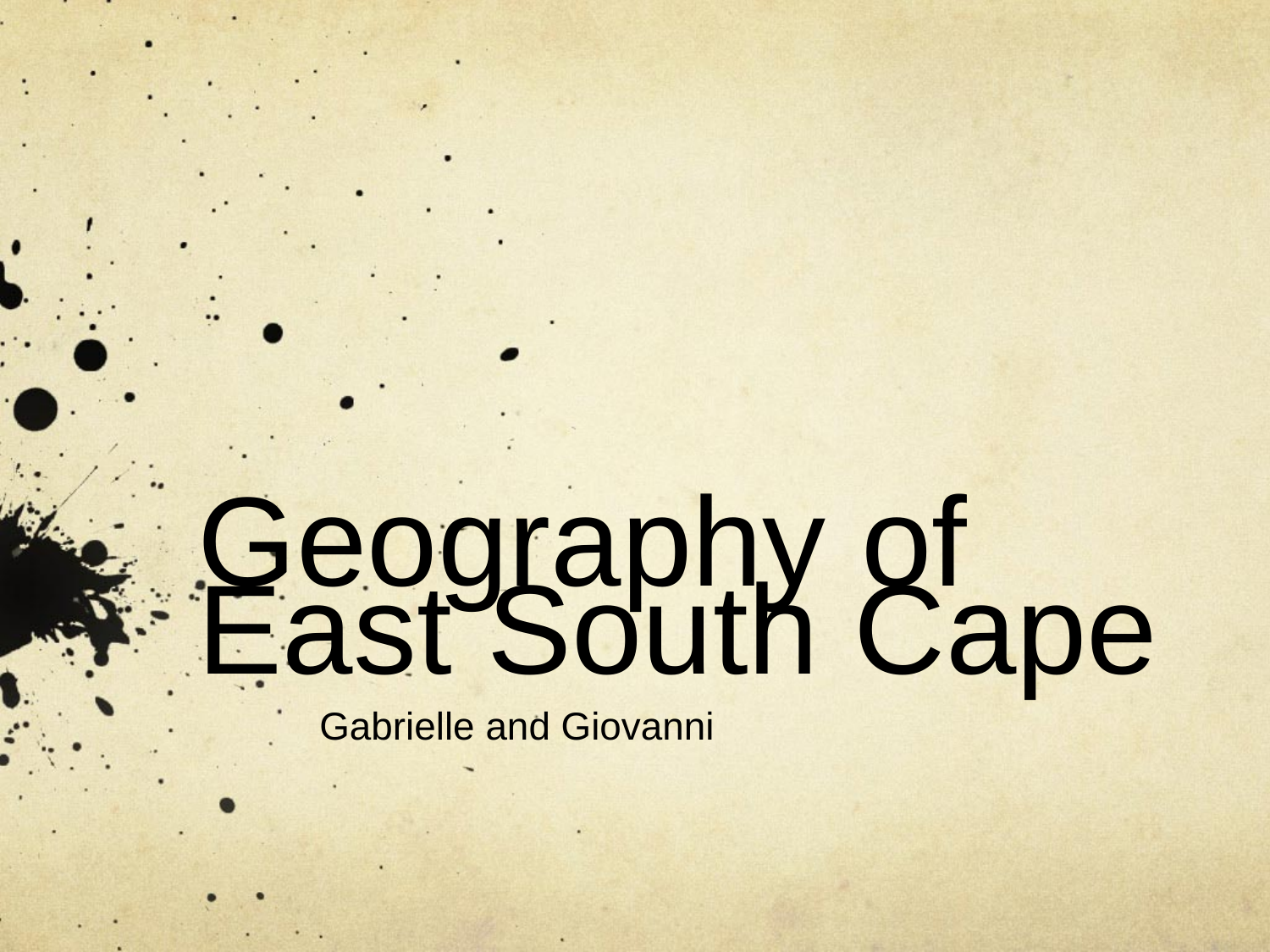

# Geography of East South Cape
Gabrielle and Giovanni